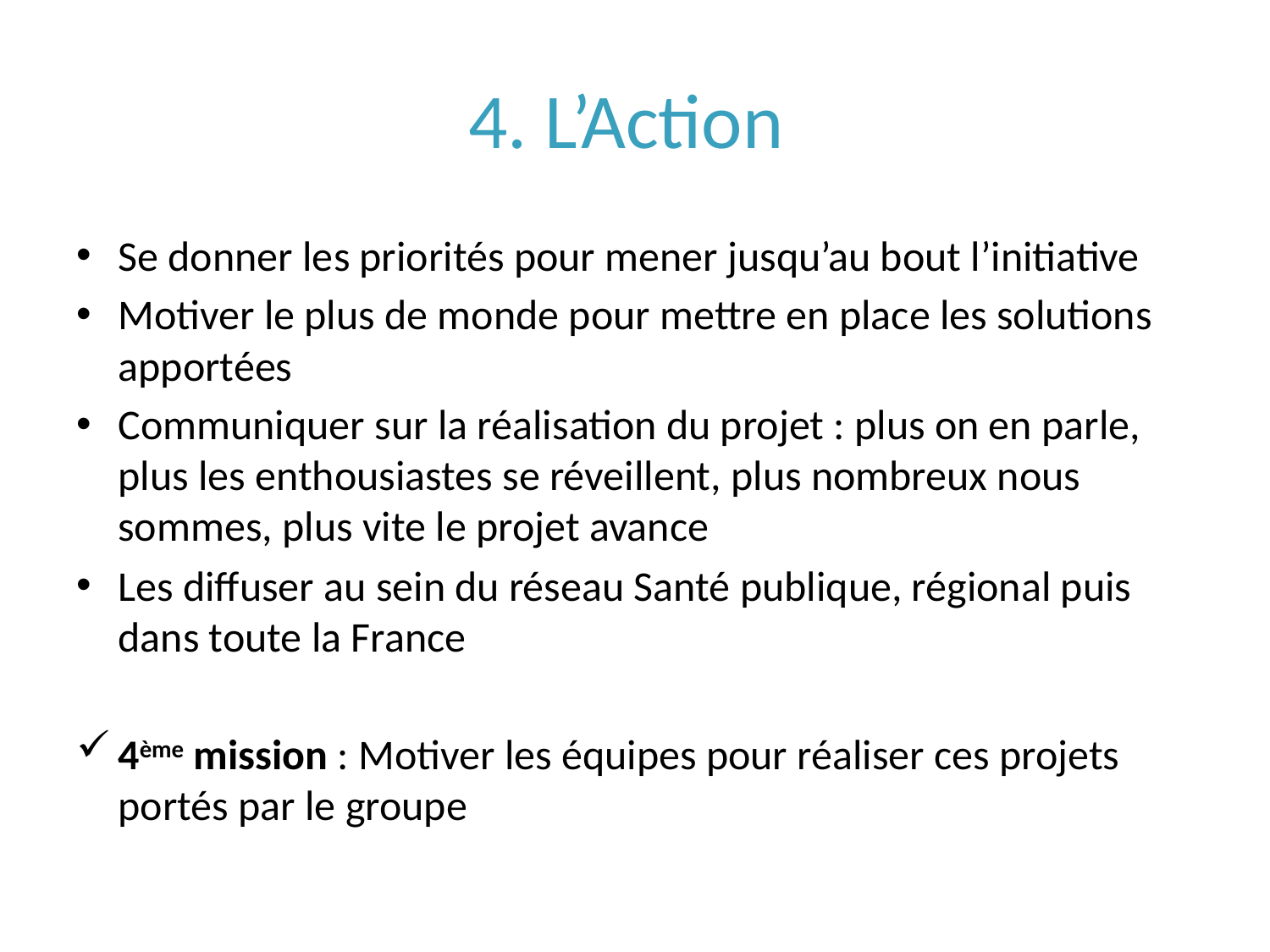

# 4. L’Action
Se donner les priorités pour mener jusqu’au bout l’initiative
Motiver le plus de monde pour mettre en place les solutions apportées
Communiquer sur la réalisation du projet : plus on en parle, plus les enthousiastes se réveillent, plus nombreux nous sommes, plus vite le projet avance
Les diffuser au sein du réseau Santé publique, régional puis dans toute la France

4ème mission : Motiver les équipes pour réaliser ces projets portés par le groupe